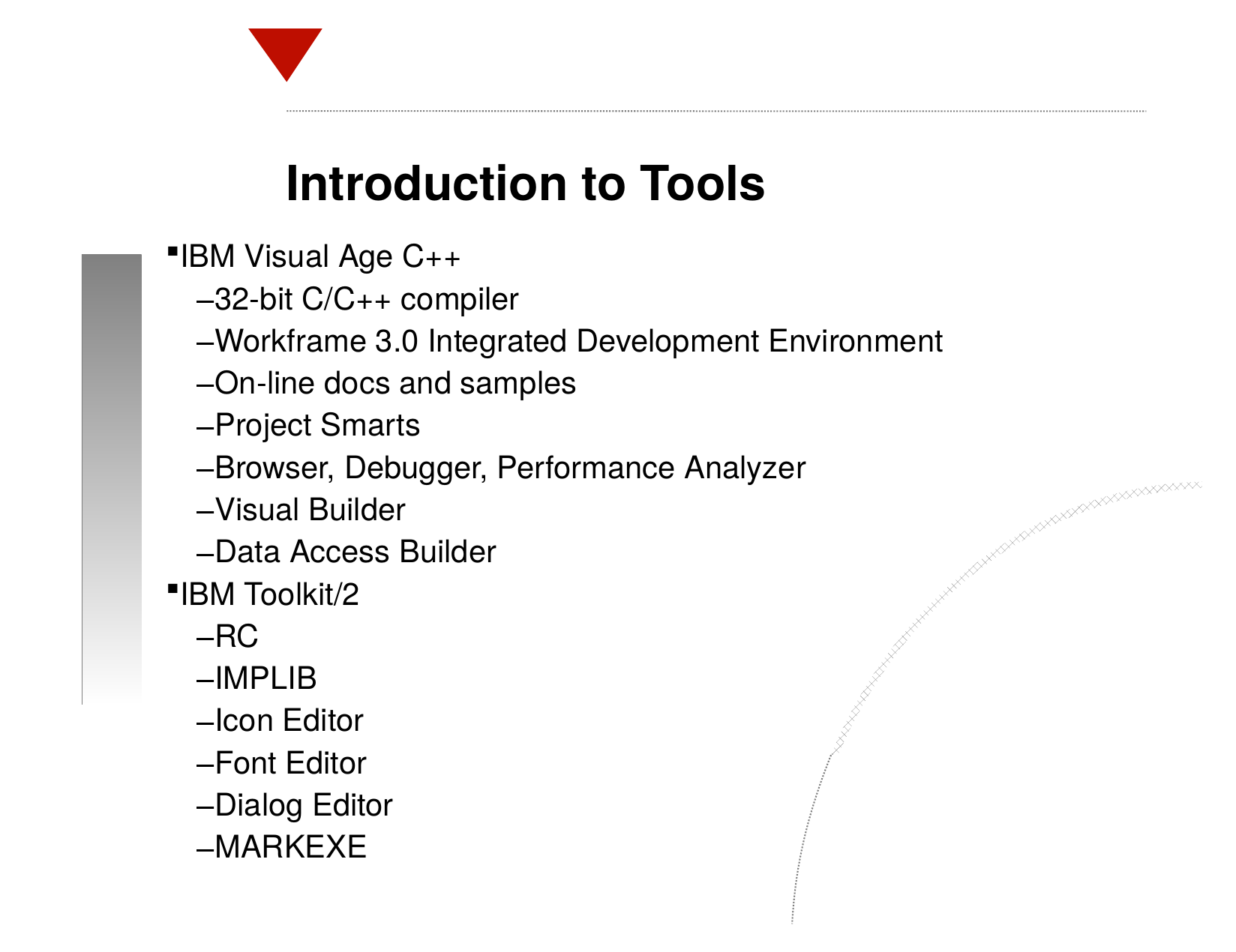

Introduction to Tools
IBM Visual Age C++
32-bit C/C++ compiler
Workframe 3.0 Integrated Development Environment
On-line docs and samples
Project Smarts
Browser, Debugger, Performance Analyzer
Visual Builder
Data Access Builder
IBM Toolkit/2
RC
IMPLIB
Icon Editor
Font Editor
Dialog Editor
MARKEXE